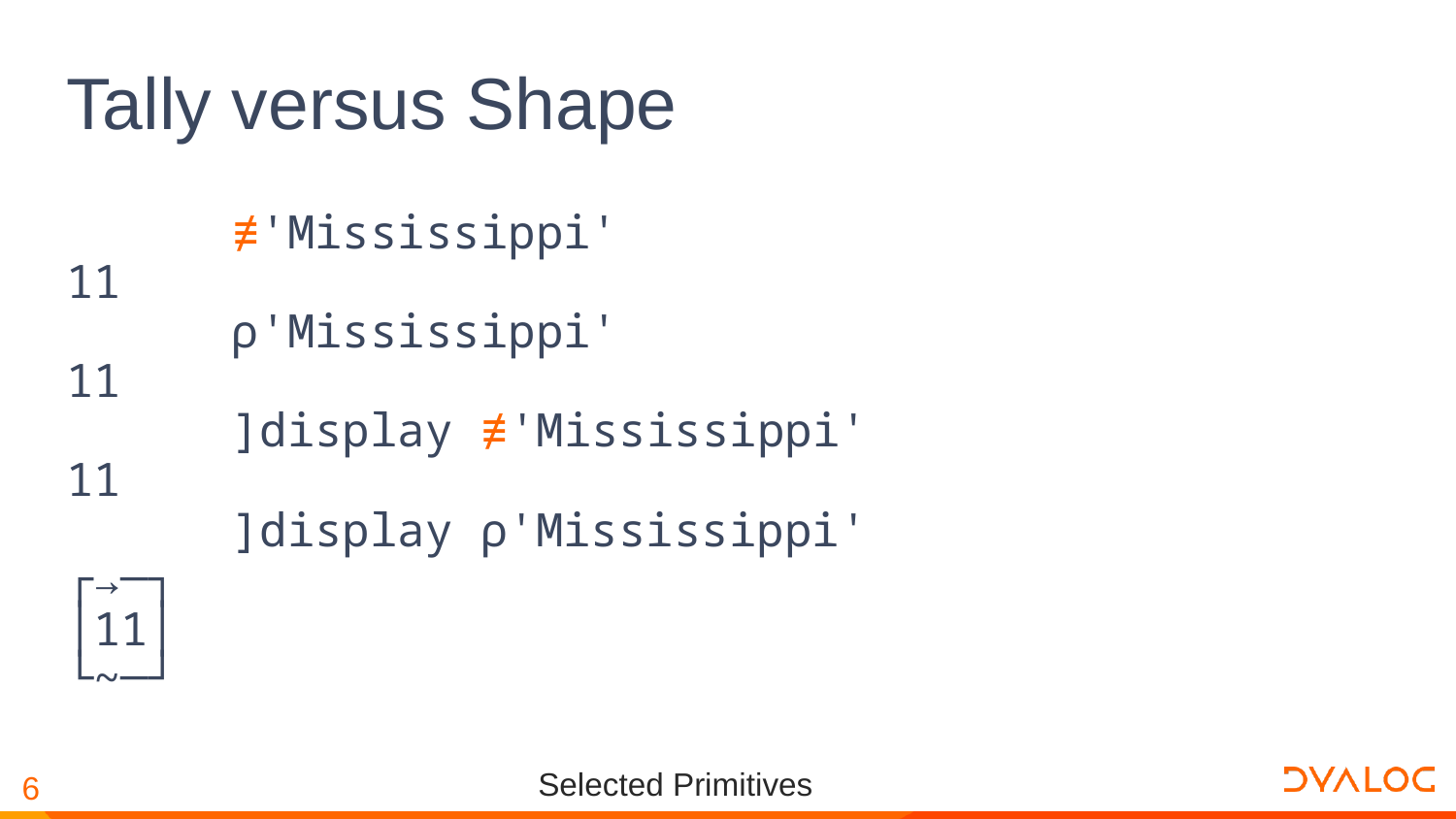

# Tally versus Shape
      ≢'Mississippi'
11
      ⍴'Mississippi'
11
      ]display ≢'Mississippi'
11
      ]display ⍴'Mississippi'
┌→─┐
│11│
└~─┘